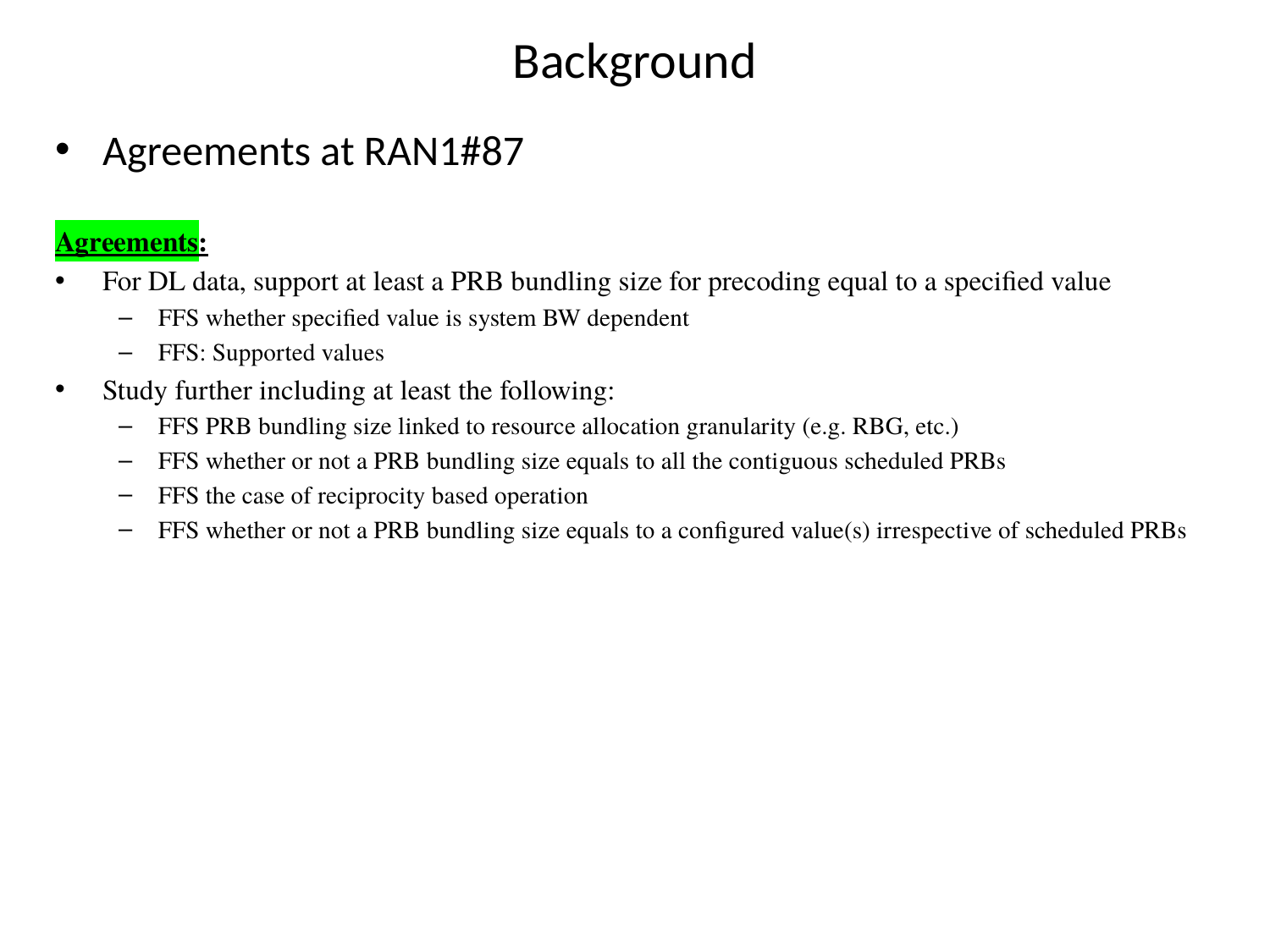

# Background
Agreements at RAN1#87

Agreements:
For DL data, support at least a PRB bundling size for precoding equal to a specified value
FFS whether specified value is system BW dependent
FFS: Supported values
Study further including at least the following:
FFS PRB bundling size linked to resource allocation granularity (e.g. RBG, etc.)
FFS whether or not a PRB bundling size equals to all the contiguous scheduled PRBs
FFS the case of reciprocity based operation
FFS whether or not a PRB bundling size equals to a configured value(s) irrespective of scheduled PRBs